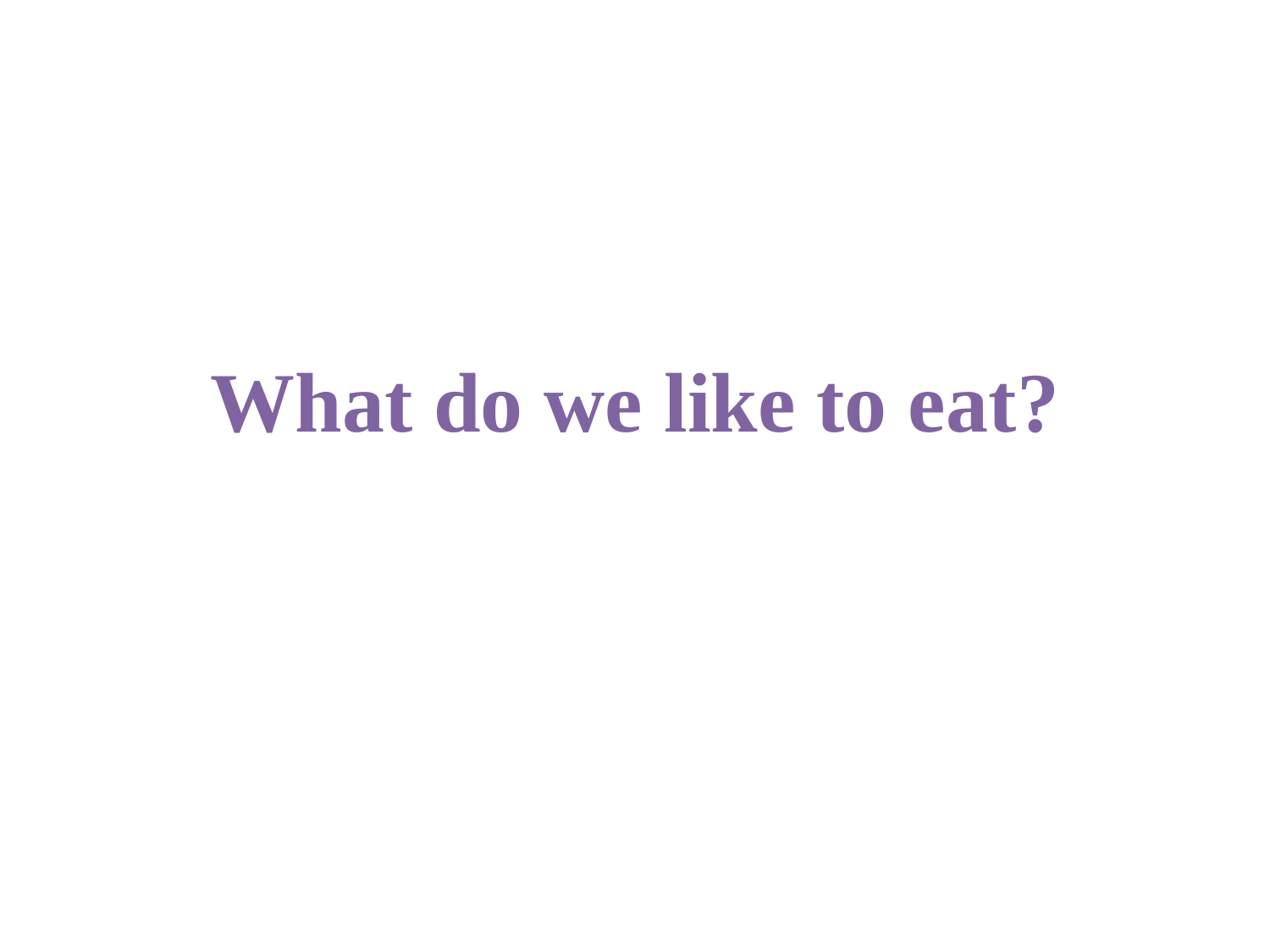

# What do we like to eat?